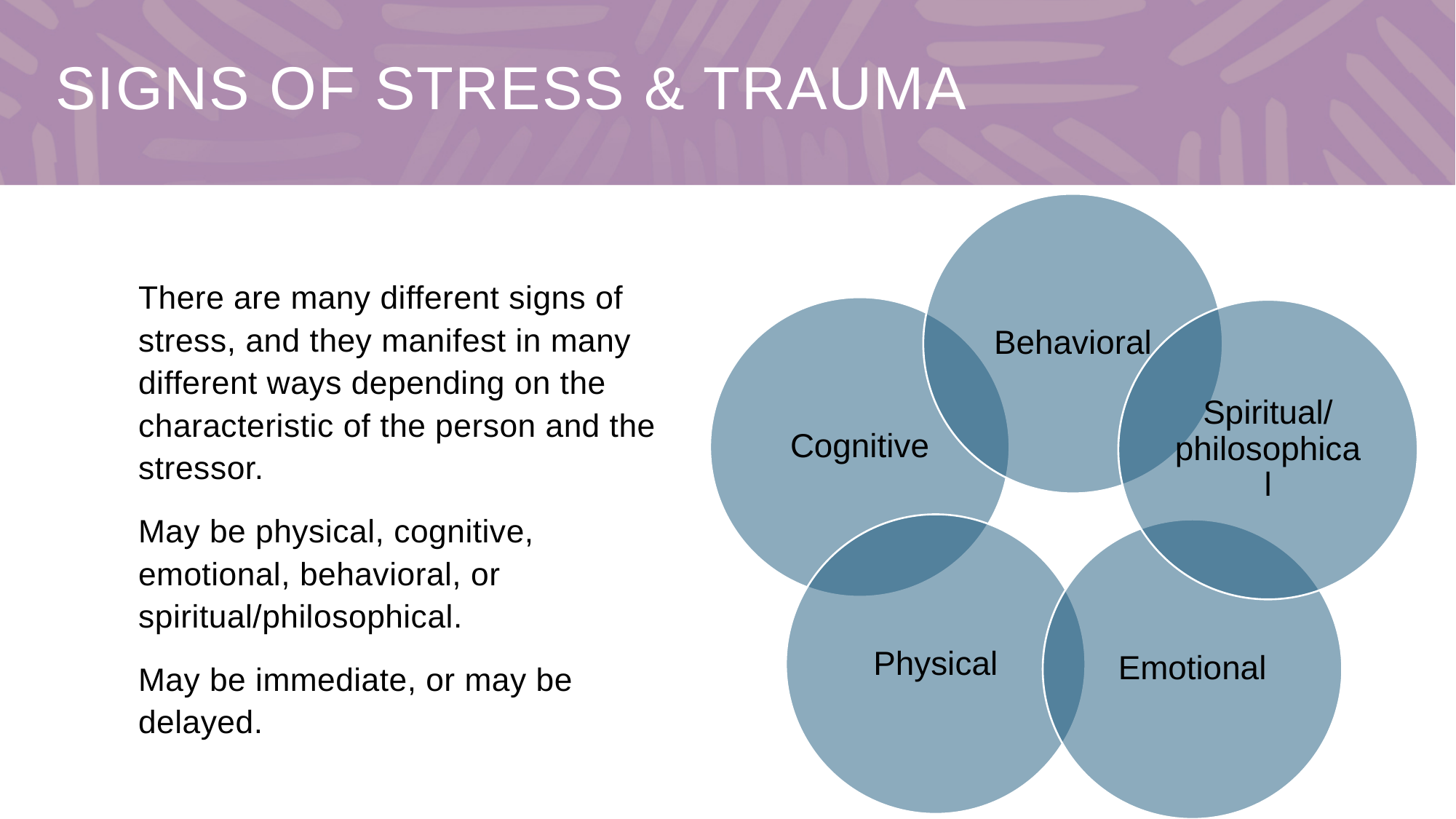

# signs of stress & Trauma
Cognitive
Physical
Behavioral
Emotional
Spiritual/ philosophical
There are many different signs of stress, and they manifest in many different ways depending on the characteristic of the person and the stressor.
May be physical, cognitive, emotional, behavioral, or spiritual/philosophical.
May be immediate, or may be delayed.